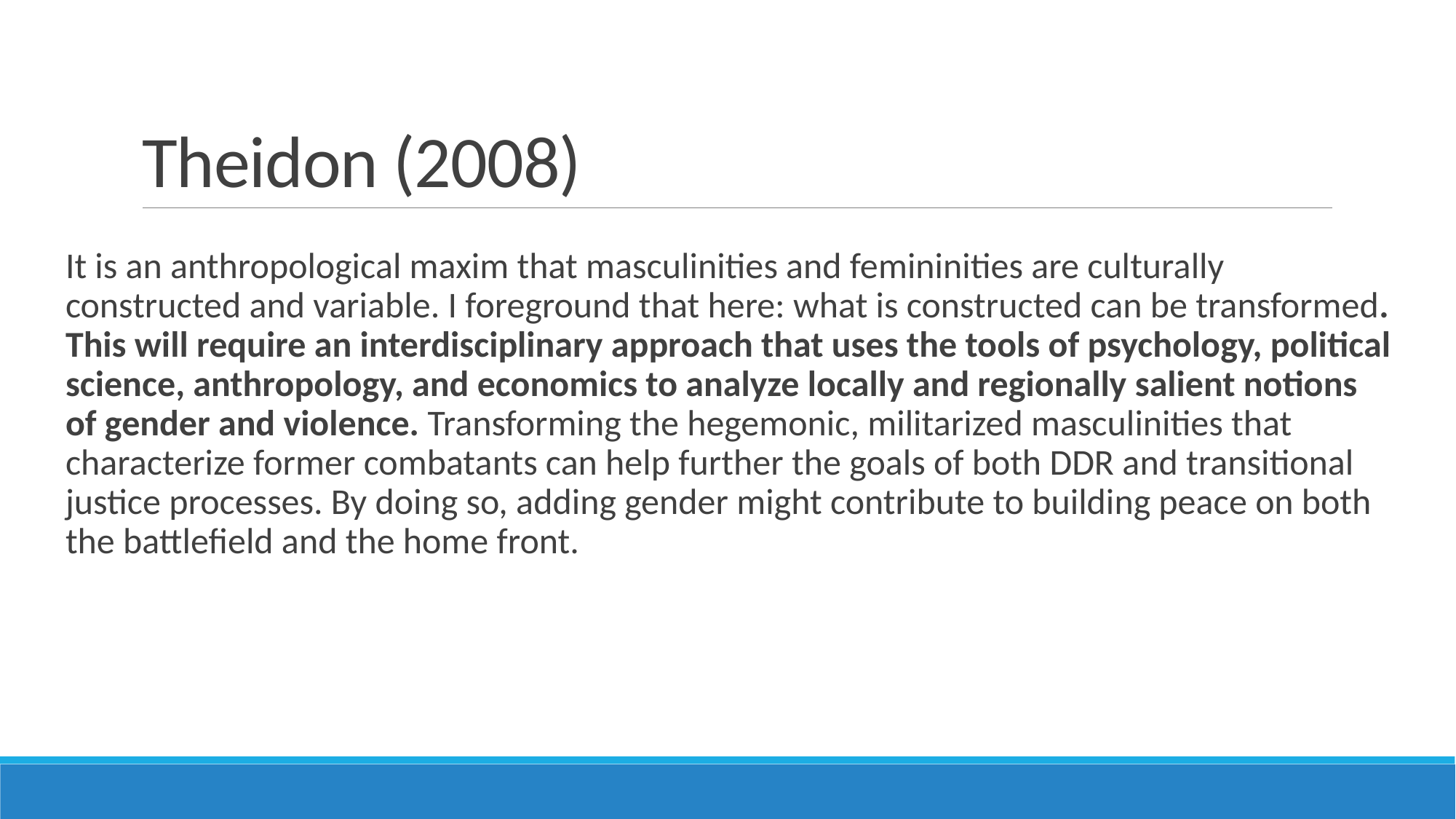

# Theidon (2008)
It is an anthropological maxim that masculinities and femininities are culturally constructed and variable. I foreground that here: what is constructed can be transformed. This will require an interdisciplinary approach that uses the tools of psychology, political science, anthropology, and economics to analyze locally and regionally salient notions of gender and violence. Transforming the hegemonic, militarized masculinities that characterize former combatants can help further the goals of both DDR and transitional justice processes. By doing so, adding gender might contribute to building peace on both the battlefield and the home front.